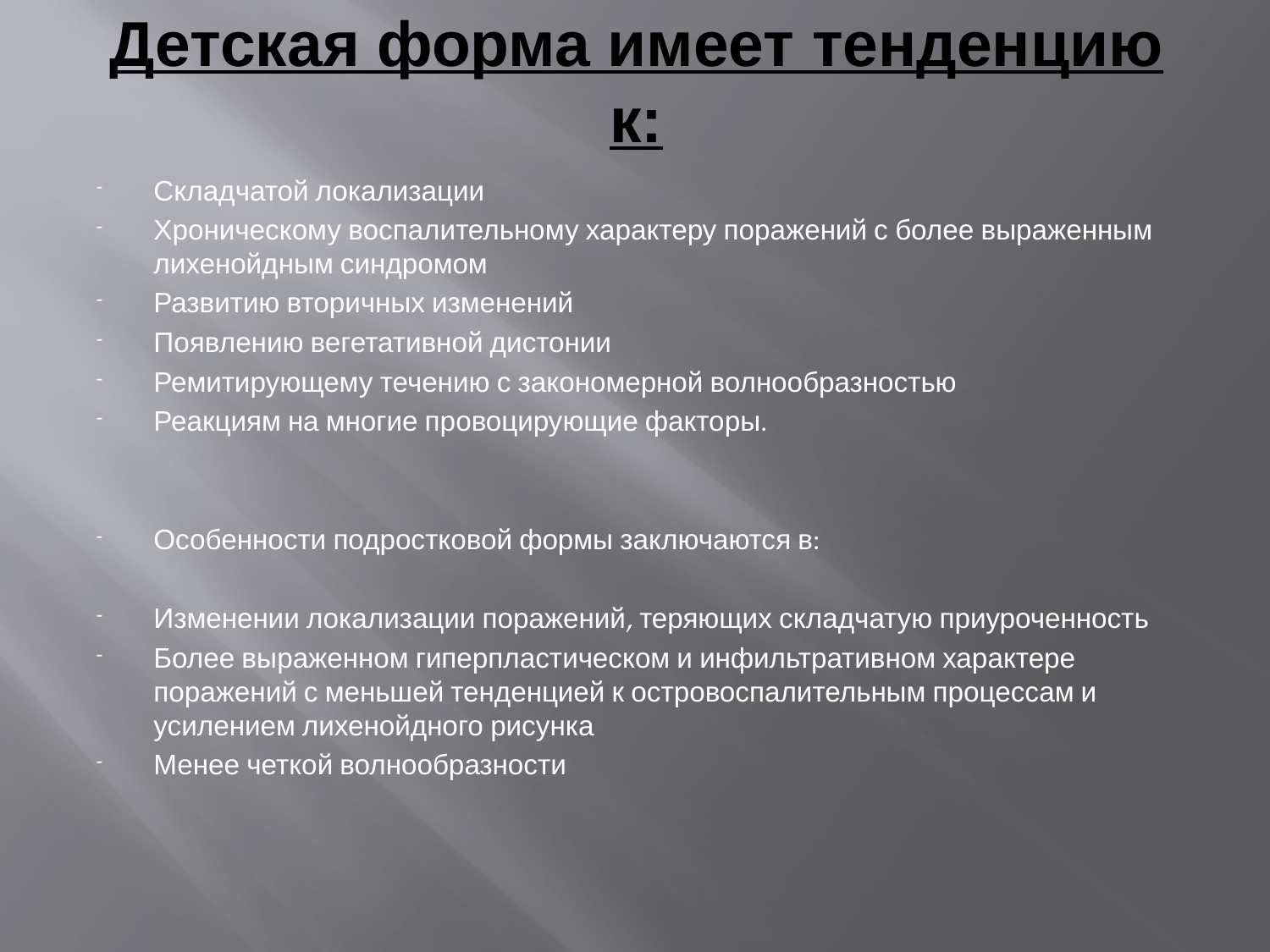

# Детская форма имеет тенденцию к:
Складчатой локализации
Хроническому воспалительному характеру поражений с более выраженным лихенойдным синдромом
Развитию вторичных изменений
Появлению вегетативной дистонии
Ремитирующему течению с закономерной волнообразностью
Реакциям на многие провоцирующие факторы.

Особенности подростковой формы заключаются в:

Изменении локализации поражений, теряющих складчатую приуроченность
Более выраженном гиперпластическом и инфильтративном характере поражений с меньшей тенденцией к островоспалительным процессам и усилением лихенойдного рисунка
Менее четкой волнообразности